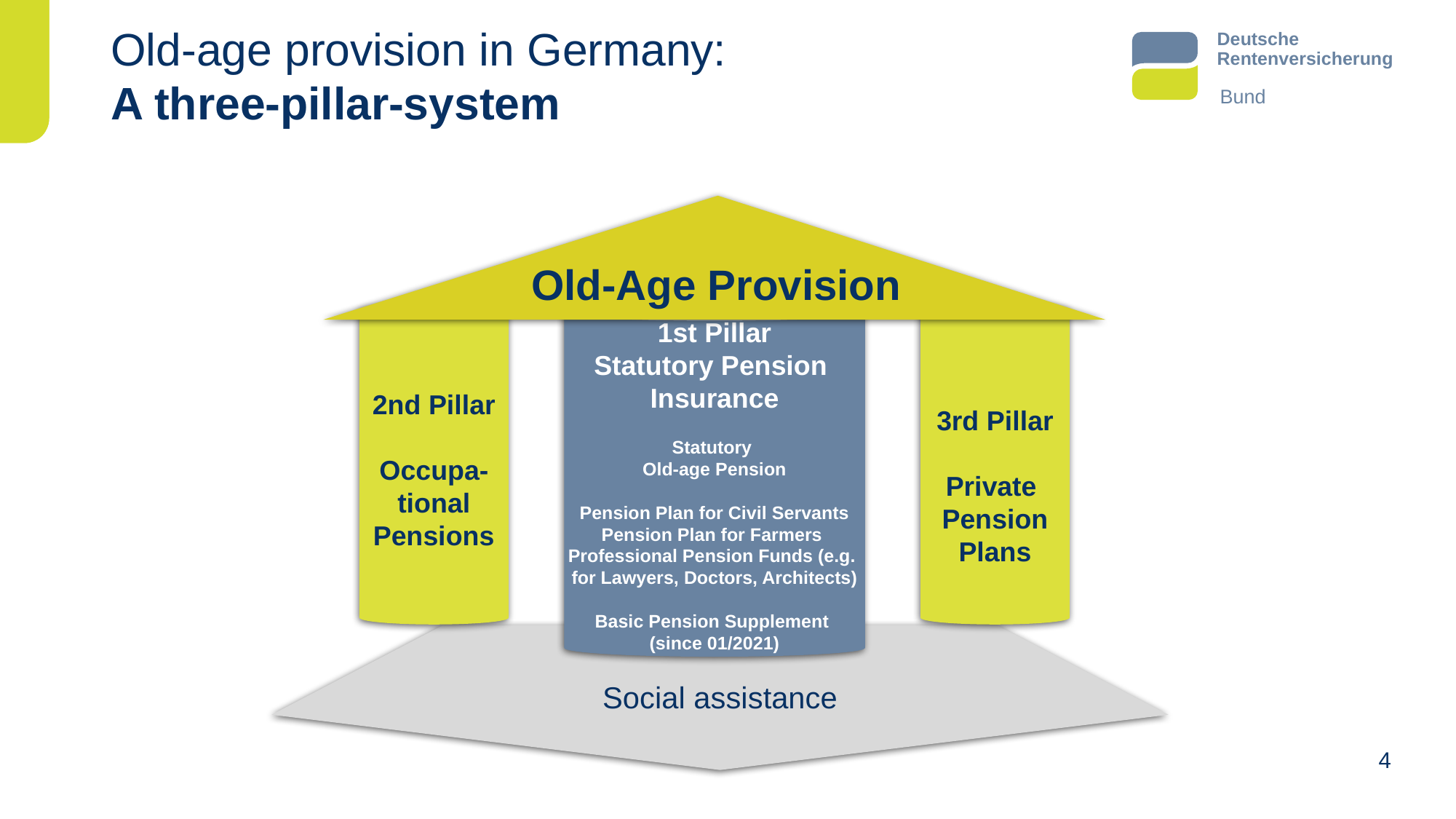

# Old-age provision in Germany: A three-pillar-system

Old-Age Provision

2nd Pillar

Occupa-
tional
Pensions

3rd Pillar

Private
Pension
Plans
1st Pillar
Statutory Pension
Insurance

Statutory
Old-age Pension

Pension Plan for Civil Servants
Pension Plan for Farmers
Professional Pension Funds (e.g.
for Lawyers, Doctors, Architects)

Basic Pension Supplement
(since 01/2021)

Social assistance
4